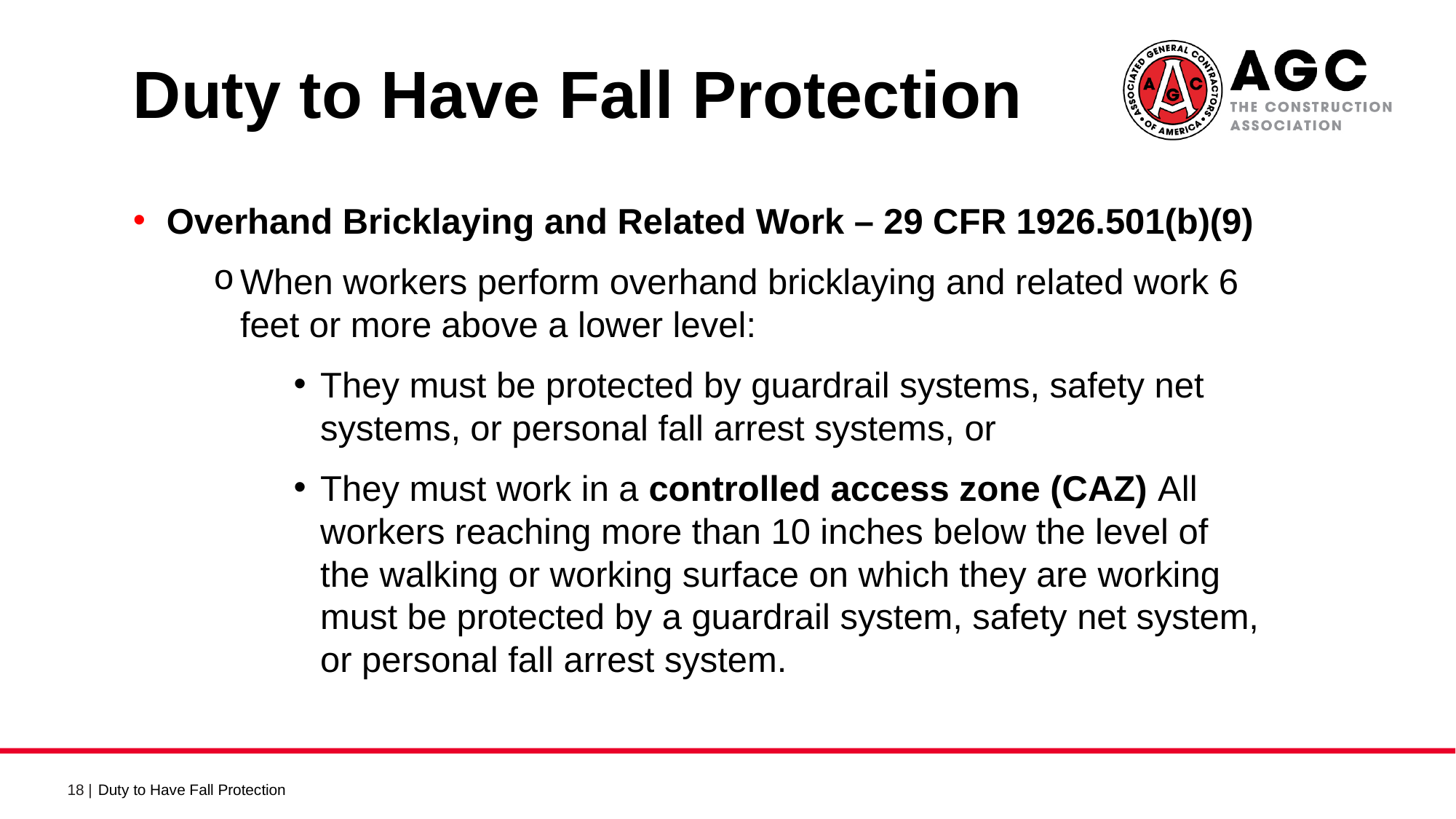

Duty to Have Fall Protection 8
Overhand Bricklaying and Related Work – 29 CFR 1926.501(b)(9)
When workers perform overhand bricklaying and related work 6 feet or more above a lower level:
They must be protected by guardrail systems, safety net systems, or personal fall arrest systems, or
They must work in a controlled access zone (CAZ) All workers reaching more than 10 inches below the level of the walking or working surface on which they are working must be protected by a guardrail system, safety net system, or personal fall arrest system.
Duty to Have Fall Protection